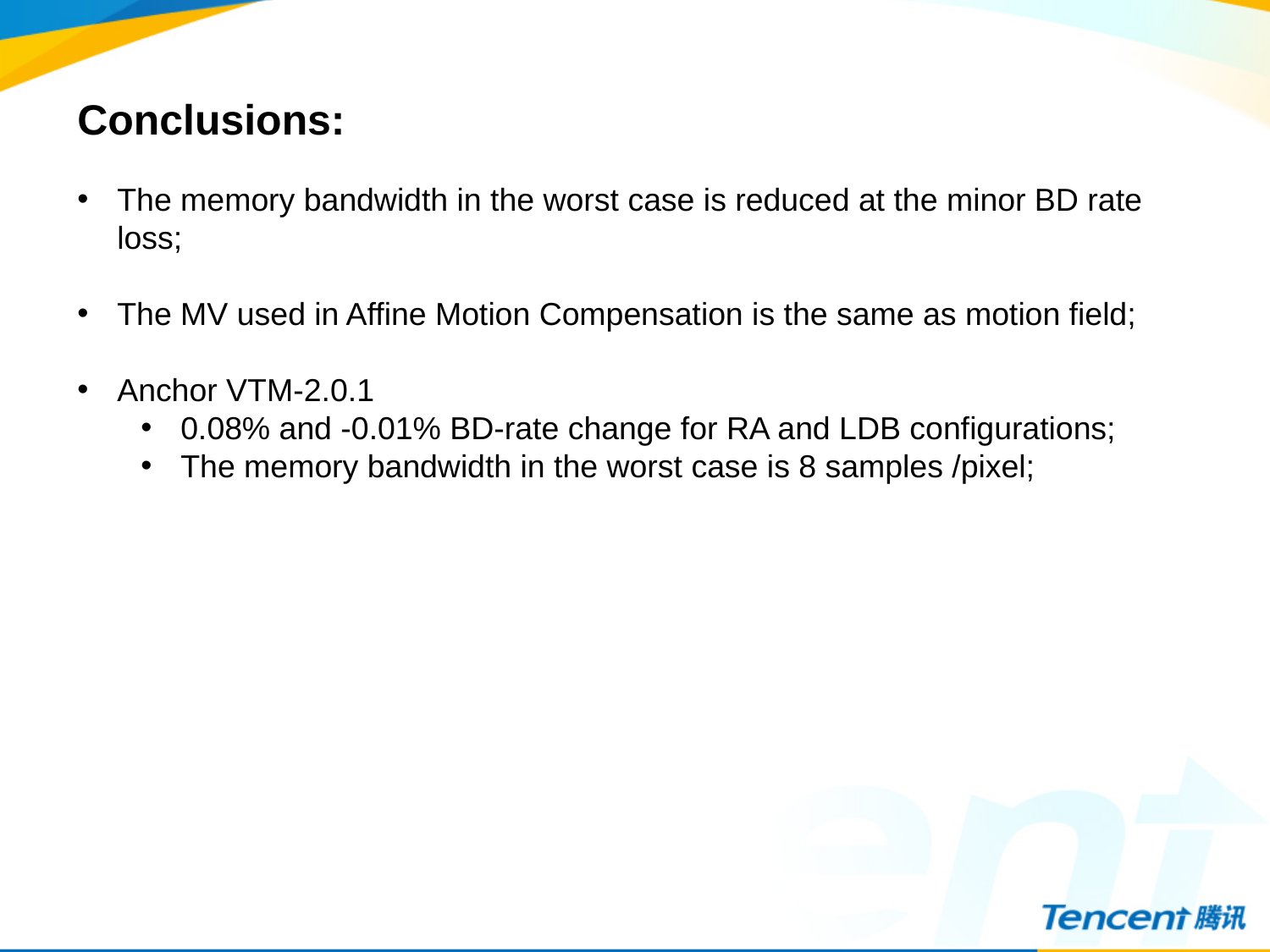

Conclusions:
The memory bandwidth in the worst case is reduced at the minor BD rate loss;

The MV used in Affine Motion Compensation is the same as motion field;

Anchor VTM-2.0.1
0.08% and -0.01% BD-rate change for RA and LDB configurations;
The memory bandwidth in the worst case is 8 samples /pixel;